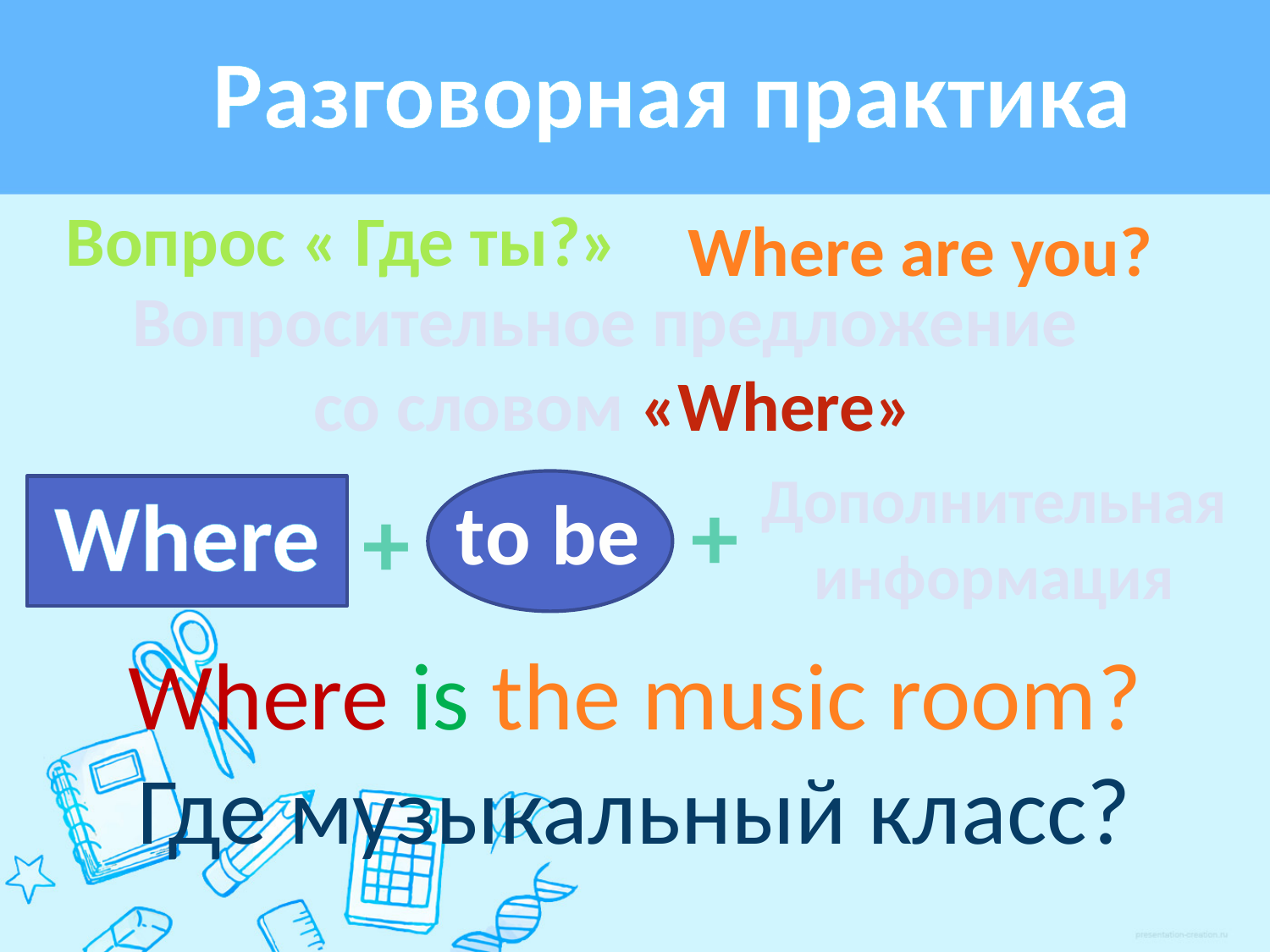

Разговорная практика
Вопрос « Где ты?»
Where are you?
Вопросительное предложение
со словом «Where»
Дополнительная
информация
+
Where

to be
+

Where is the music room?
Где музыкальный класс?